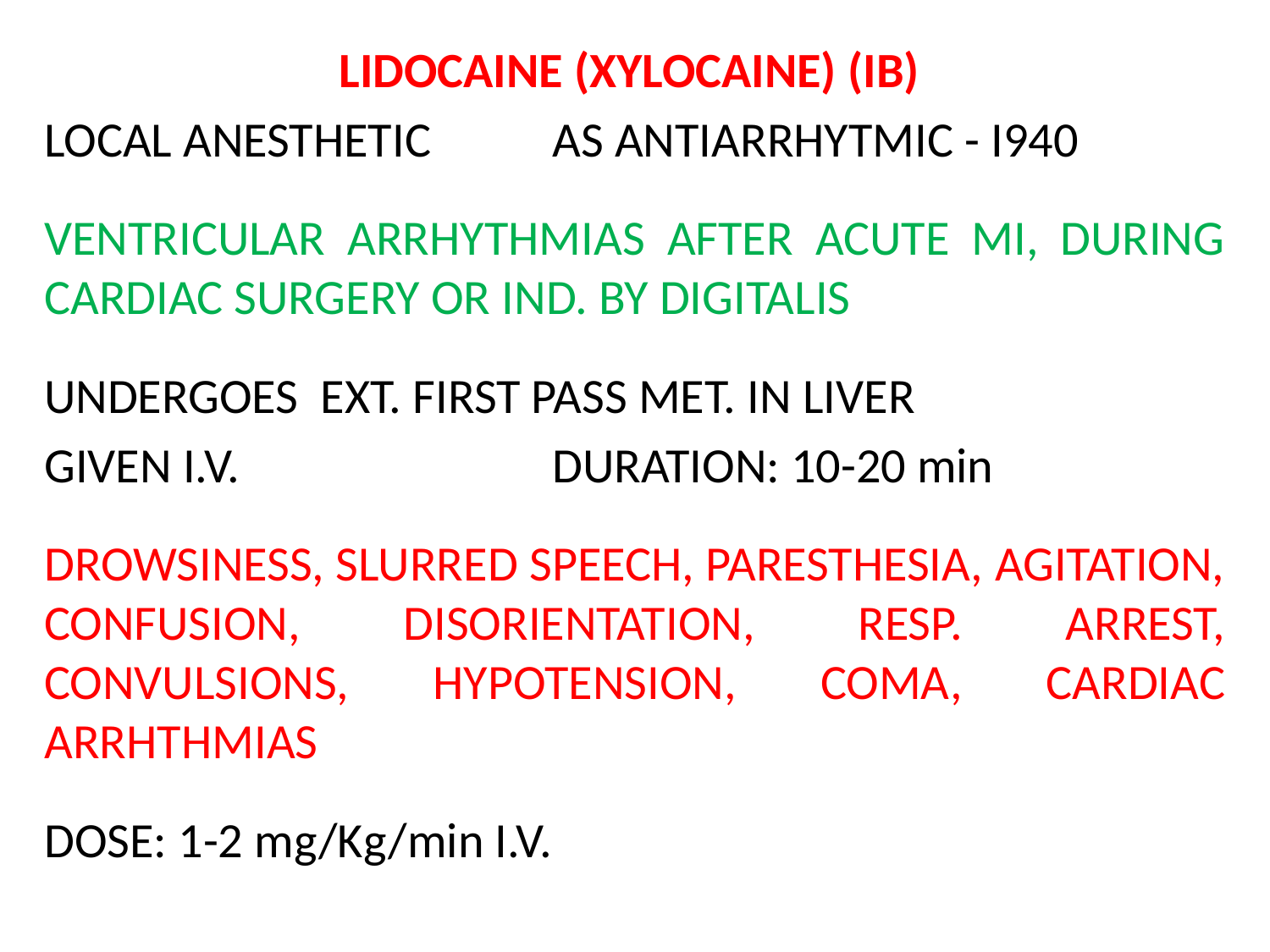

LIDOCAINE (XYLOCAINE) (IB)
LOCAL ANESTHETIC    	AS ANTIARRHYTMIC - I940

VENTRICULAR ARRHYTHMIAS AFTER ACUTE MI, DURING CARDIAC SURGERY OR IND. BY DIGITALIS

UNDERGOES  EXT. FIRST PASS MET. IN LIVER
GIVEN I.V. 			DURATION: 10-20 min

DROWSINESS, SLURRED SPEECH, PARESTHESIA, AGITATION, CONFUSION, DISORIENTATION, RESP. ARREST, CONVULSIONS, HYPOTENSION, COMA, CARDIAC ARRHTHMIAS

DOSE: 1-2 mg/Kg/min I.V.